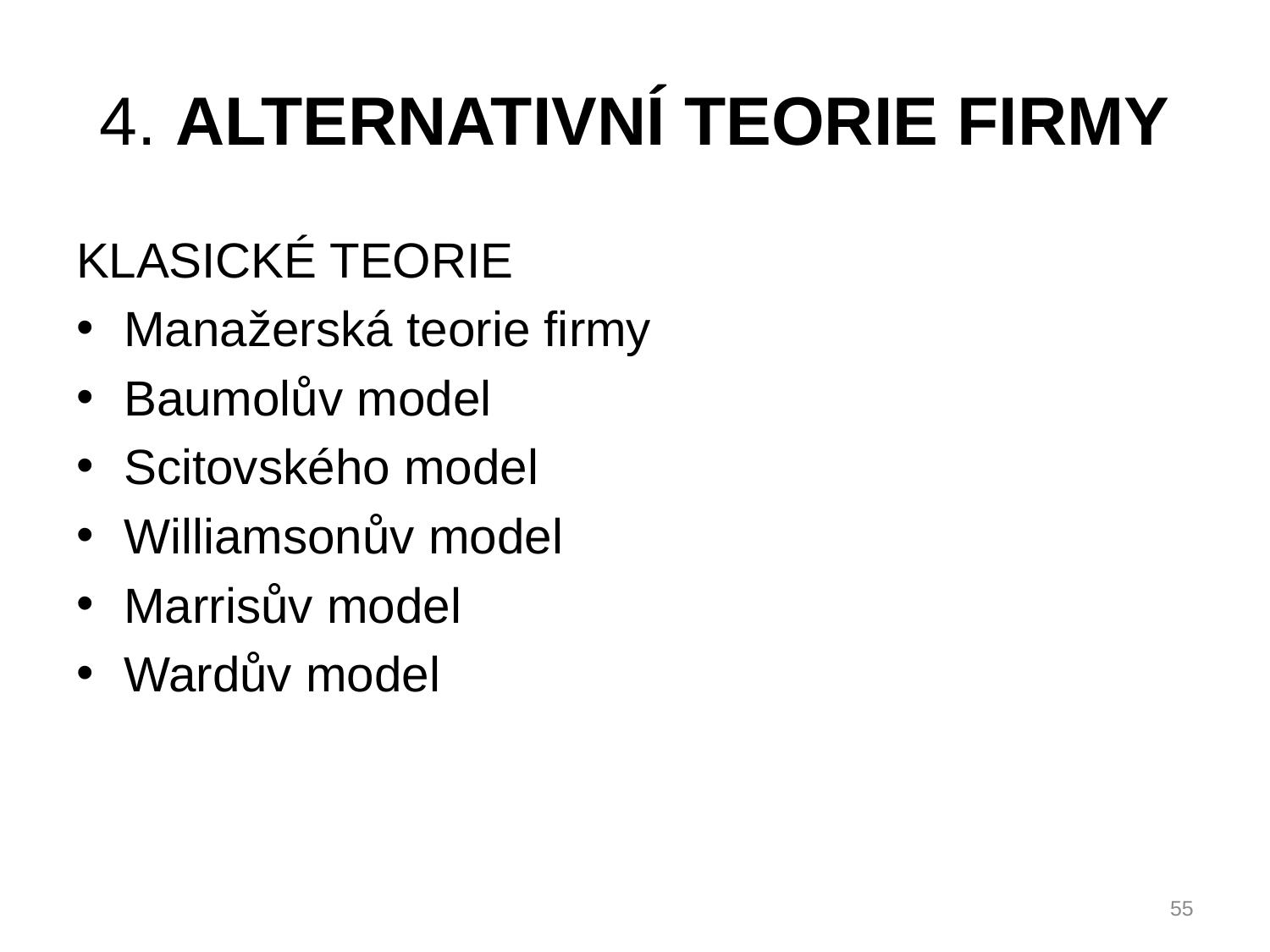

# 4. ALTERNATIVNÍ TEORIE FIRMY
KLASICKÉ TEORIE
Manažerská teorie firmy
Baumolův model
Scitovského model
Williamsonův model
Marrisův model
Wardův model

55